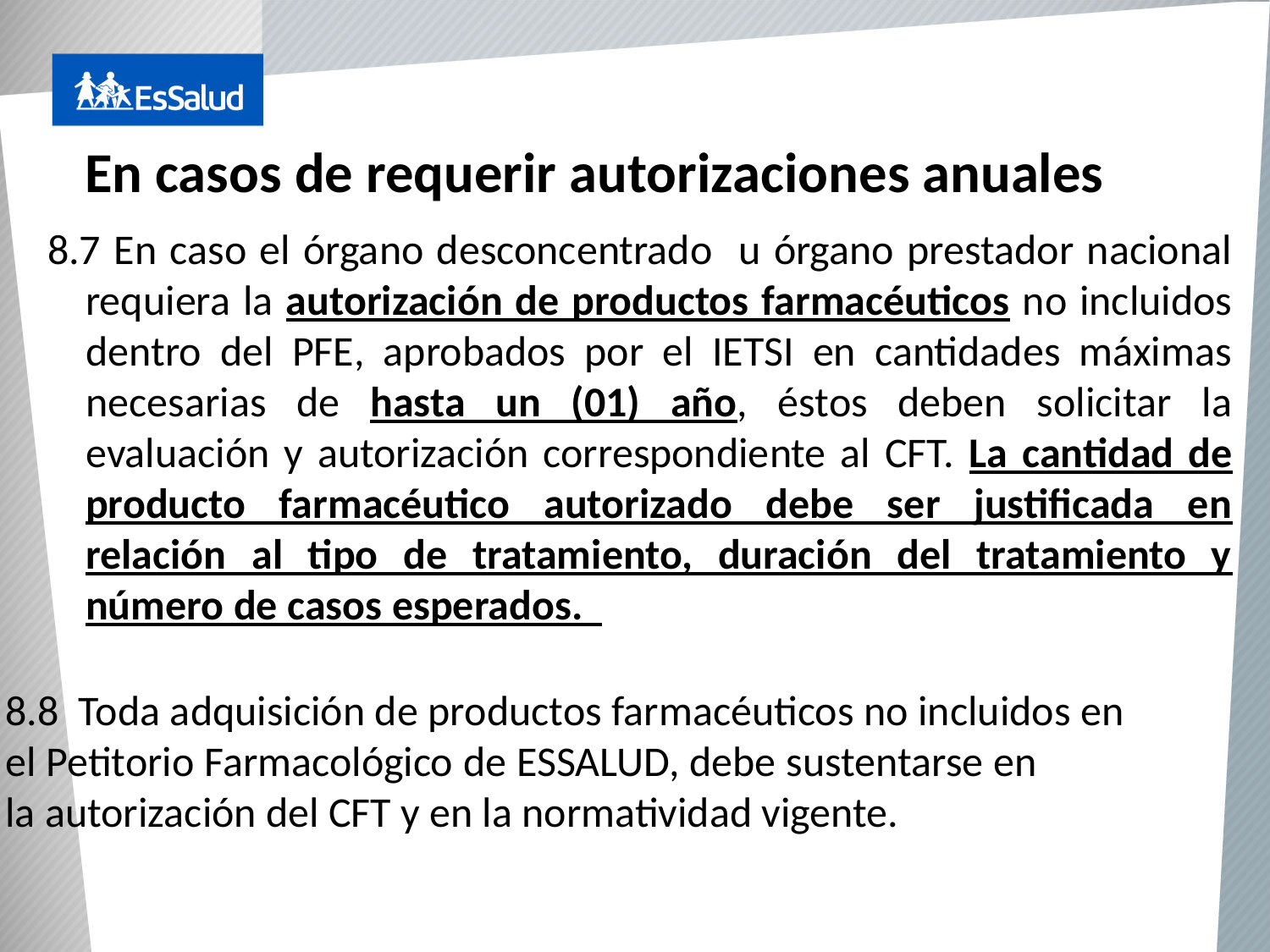

# En casos de requerir autorizaciones anuales
8.7 En caso el órgano desconcentrado  u órgano prestador nacional requiera la autorización de productos farmacéuticos no incluidos dentro del PFE, aprobados por el IETSI en cantidades máximas necesarias de hasta un (01) año, éstos deben solicitar la evaluación y autorización correspondiente al CFT. La cantidad de producto farmacéutico autorizado debe ser justificada en relación al tipo de tratamiento, duración del tratamiento y número de casos esperados.

8.8  Toda adquisición de productos farmacéuticos no incluidos en  	el Petitorio Farmacológico de ESSALUD, debe sustentarse en 	la autorización del CFT y en la normatividad vigente.